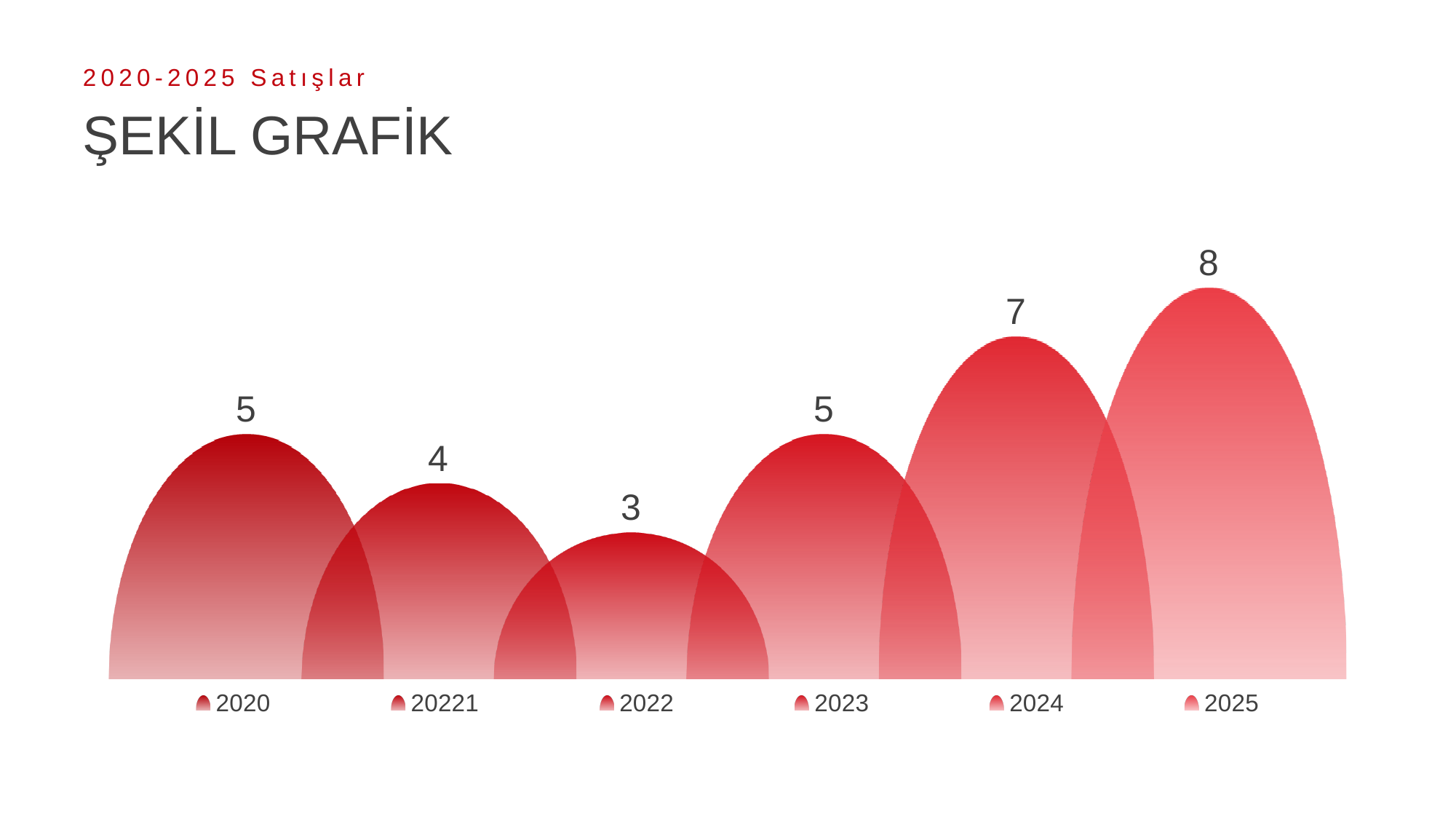

2020-2025 Satışlar
# ŞEKİL GRAFİK

### Chart

| Category | 2020 | 20221 | 2022 | 2023 | 2024 | 2025 |
|---|---|---|---|---|---|---|
| Category 1 | 5.0 | 4.0 | 3.0 | 5.0 | 7.0 | 8.0 |